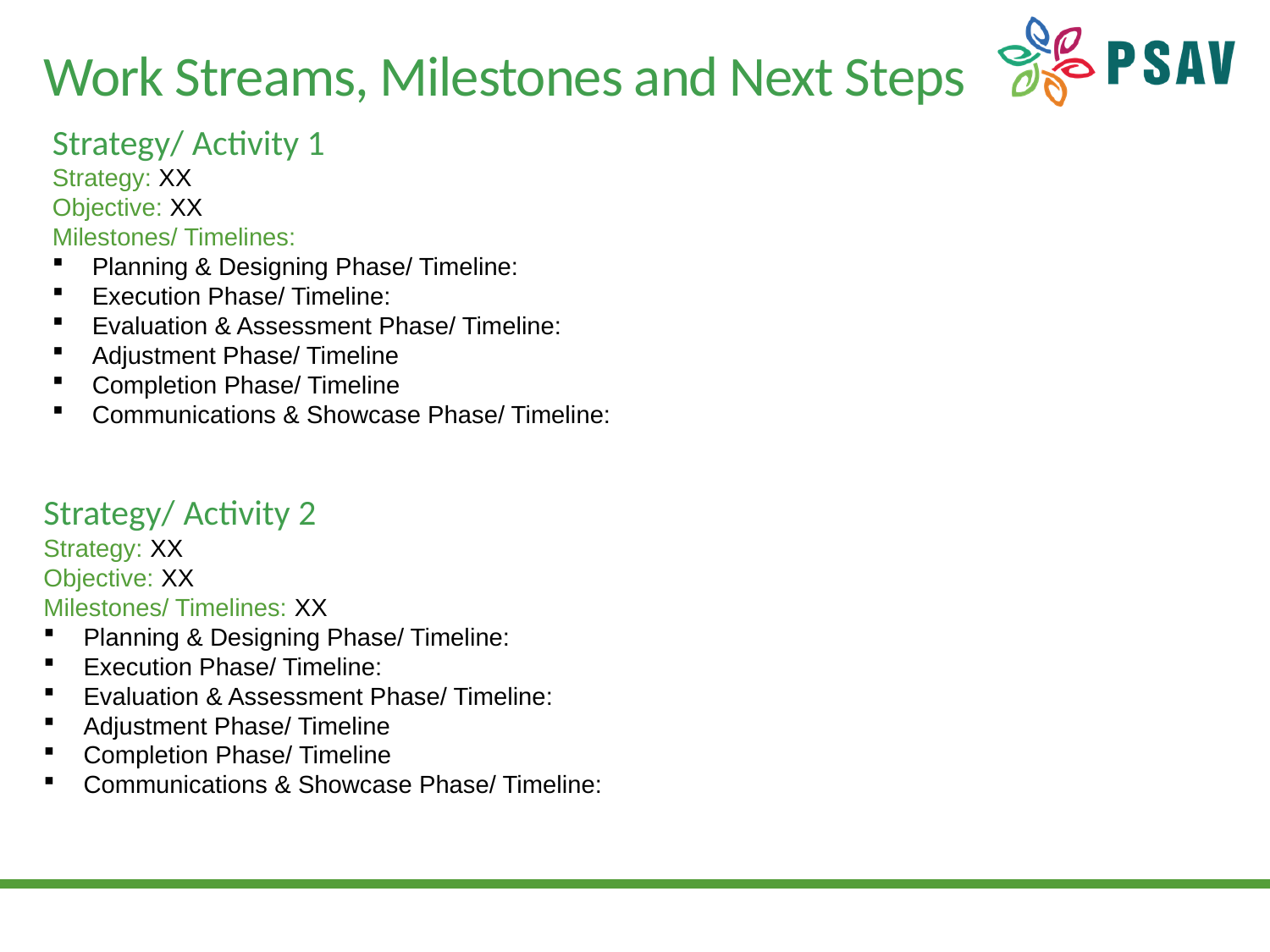

# Work Streams, Milestones and Next Steps
Strategy/ Activity 1
Strategy: XX
Objective: XX
Milestones/ Timelines:
Planning & Designing Phase/ Timeline:
Execution Phase/ Timeline:
Evaluation & Assessment Phase/ Timeline:
Adjustment Phase/ Timeline
Completion Phase/ Timeline
Communications & Showcase Phase/ Timeline:

Strategy/ Activity 2
Strategy: XX
Objective: XX
Milestones/ Timelines: XX
Planning & Designing Phase/ Timeline:
Execution Phase/ Timeline:
Evaluation & Assessment Phase/ Timeline:
Adjustment Phase/ Timeline
Completion Phase/ Timeline
Communications & Showcase Phase/ Timeline: